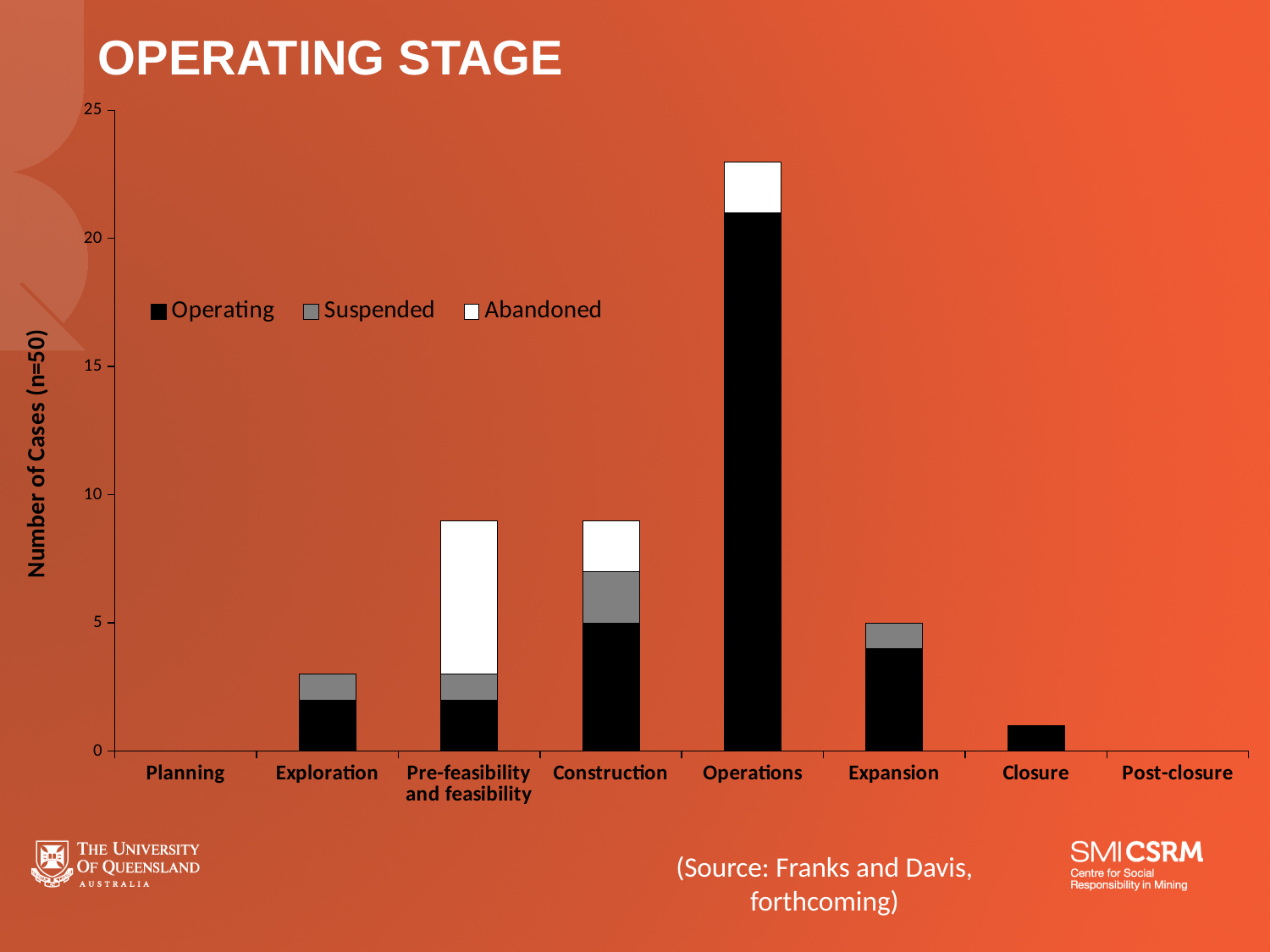

Operating Stage

### Chart

| Category |  |  |  |
|---|---|---|---|
| Planning | 0.0 | 0.0 | 0.0 |
| Exploration | 2.0 | 1.0 | 0.0 |
| Pre-feasibility and feasibility | 2.0 | 1.0 | 6.0 |
| Construction | 5.0 | 2.0 | 2.0 |
| Operations | 21.0 | 0.0 | 2.0 |
| Expansion | 4.0 | 1.0 | 0.0 |
| Closure | 1.0 | 0.0 | 0.0 |
| Post-closure | 0.0 | 0.0 | 0.0 |
(Source: Franks and Davis, forthcoming)